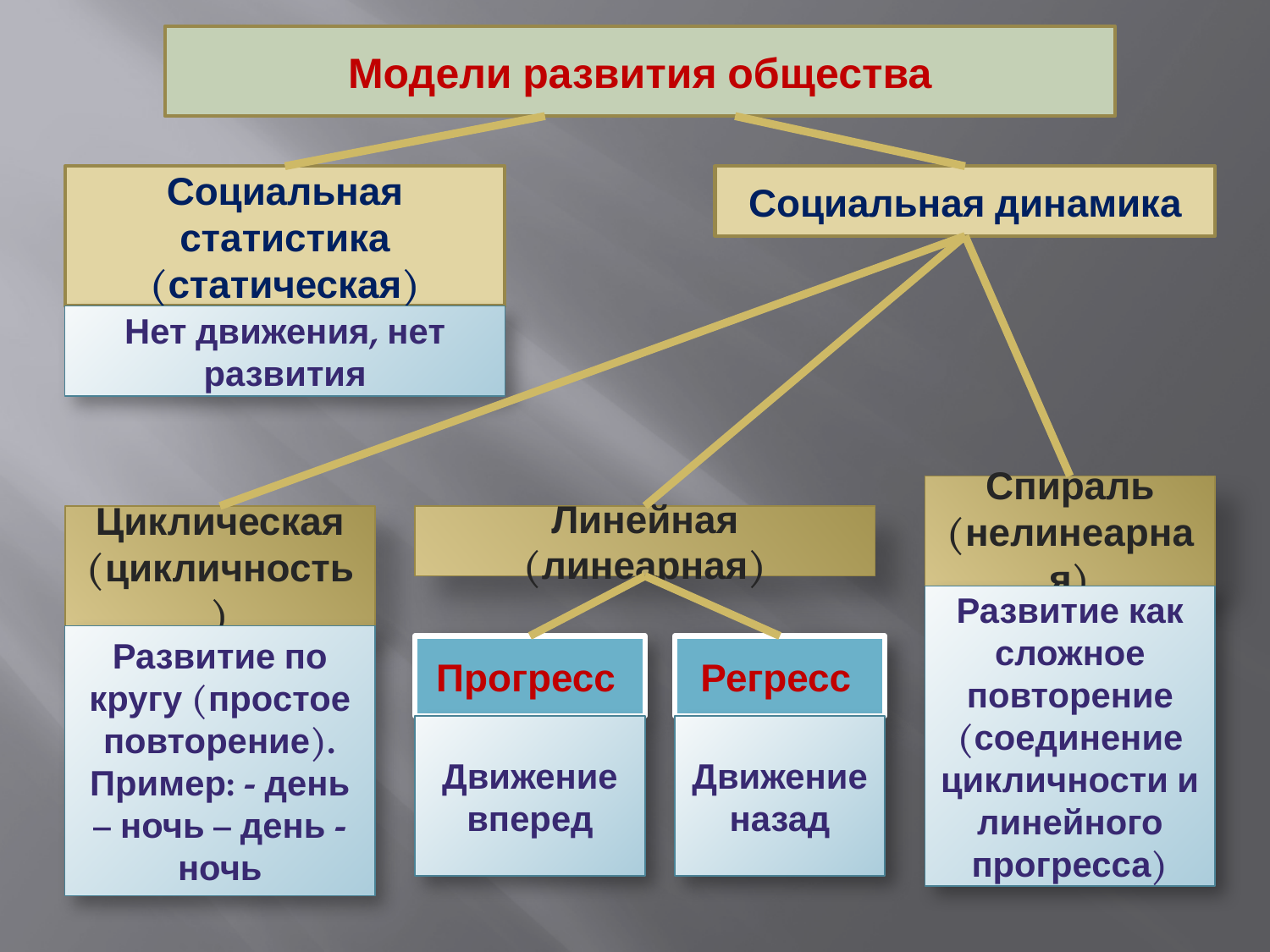

Модели развития общества
Социальная статистика
(статическая)
Социальная динамика
Нет движения, нет развития
Спираль (нелинеарная)
Циклическая (цикличность)
Линейная (линеарная)
Развитие как сложное повторение (соединение цикличности и линейного прогресса)
Развитие по кругу (простое повторение). Пример: - день – ночь – день - ночь
Прогресс
Регресс
Движение вперед
Движение назад